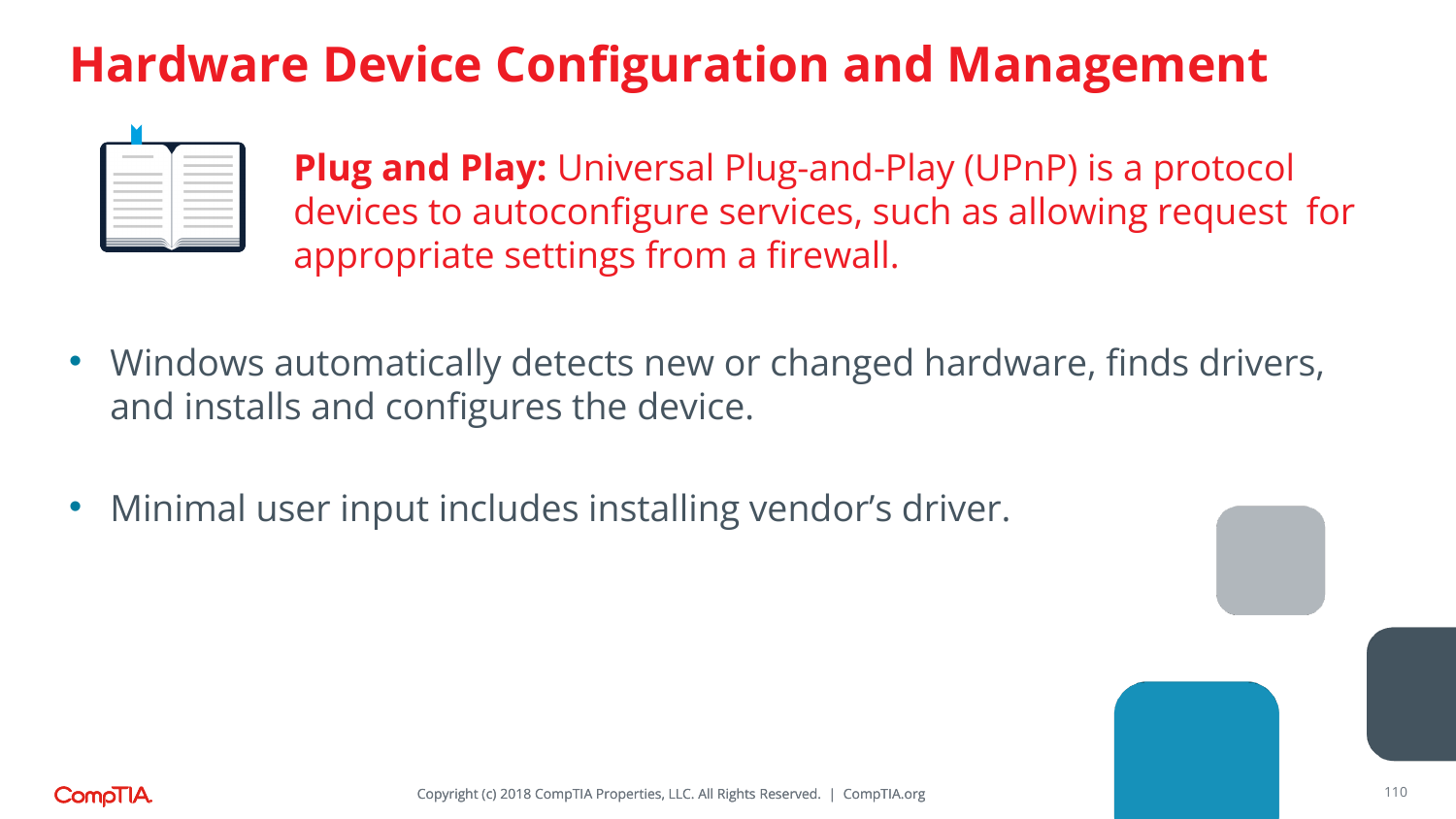

# Hardware Device Configuration and Management
Plug and Play: Universal Plug-and-Play (UPnP) is a protocol devices to autoconfigure services, such as allowing request  for appropriate settings from a firewall.
Windows automatically detects new or changed hardware, finds drivers, and installs and configures the device.

Minimal user input includes installing vendor’s driver.

110